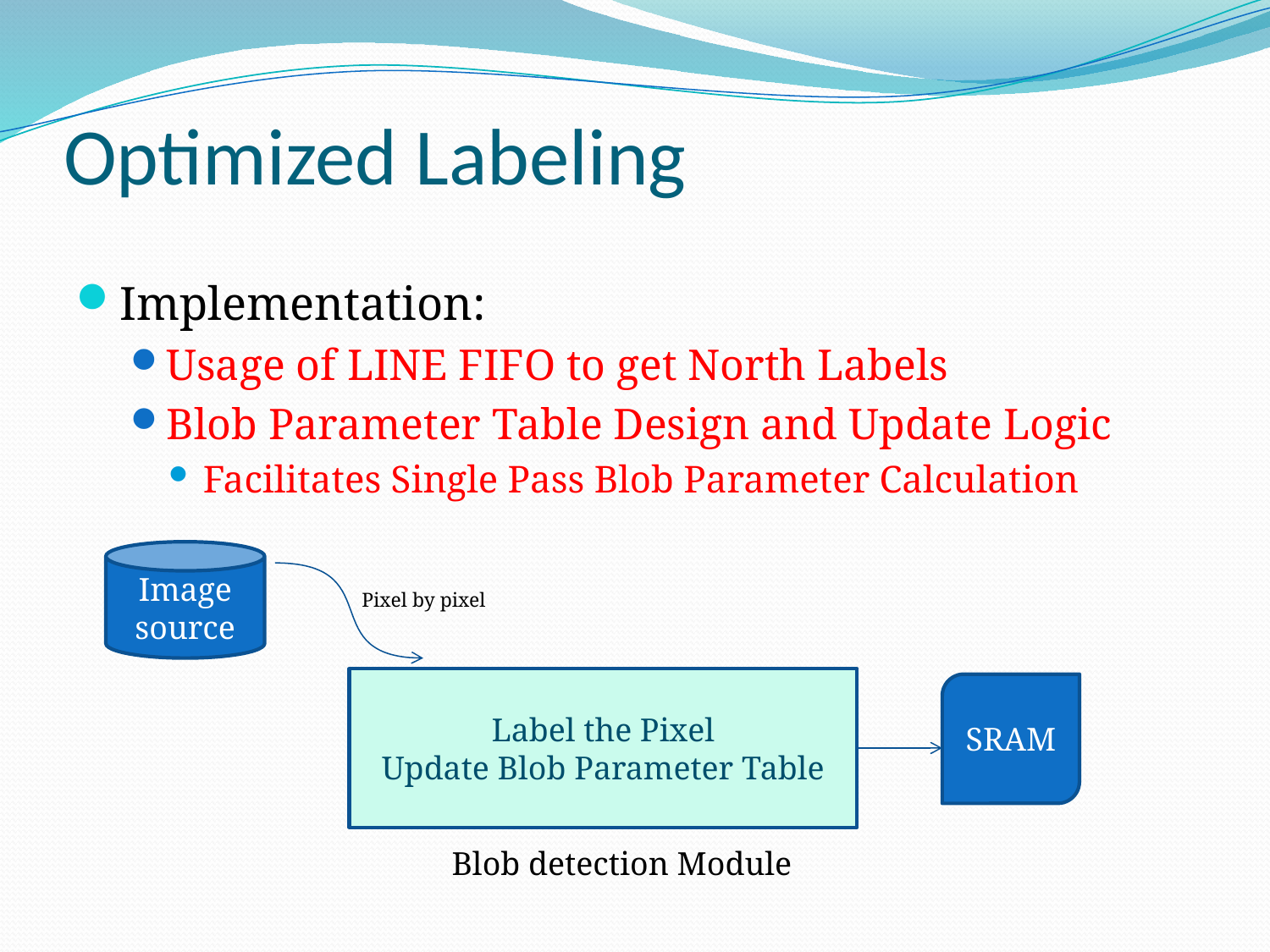

# Optimized Labeling
Implementation:
Usage of LINE FIFO to get North Labels
Blob Parameter Table Design and Update Logic
Facilitates Single Pass Blob Parameter Calculation
Image source
Pixel by pixel
Label the Pixel
Update Blob Parameter Table
SRAM
Blob detection Module